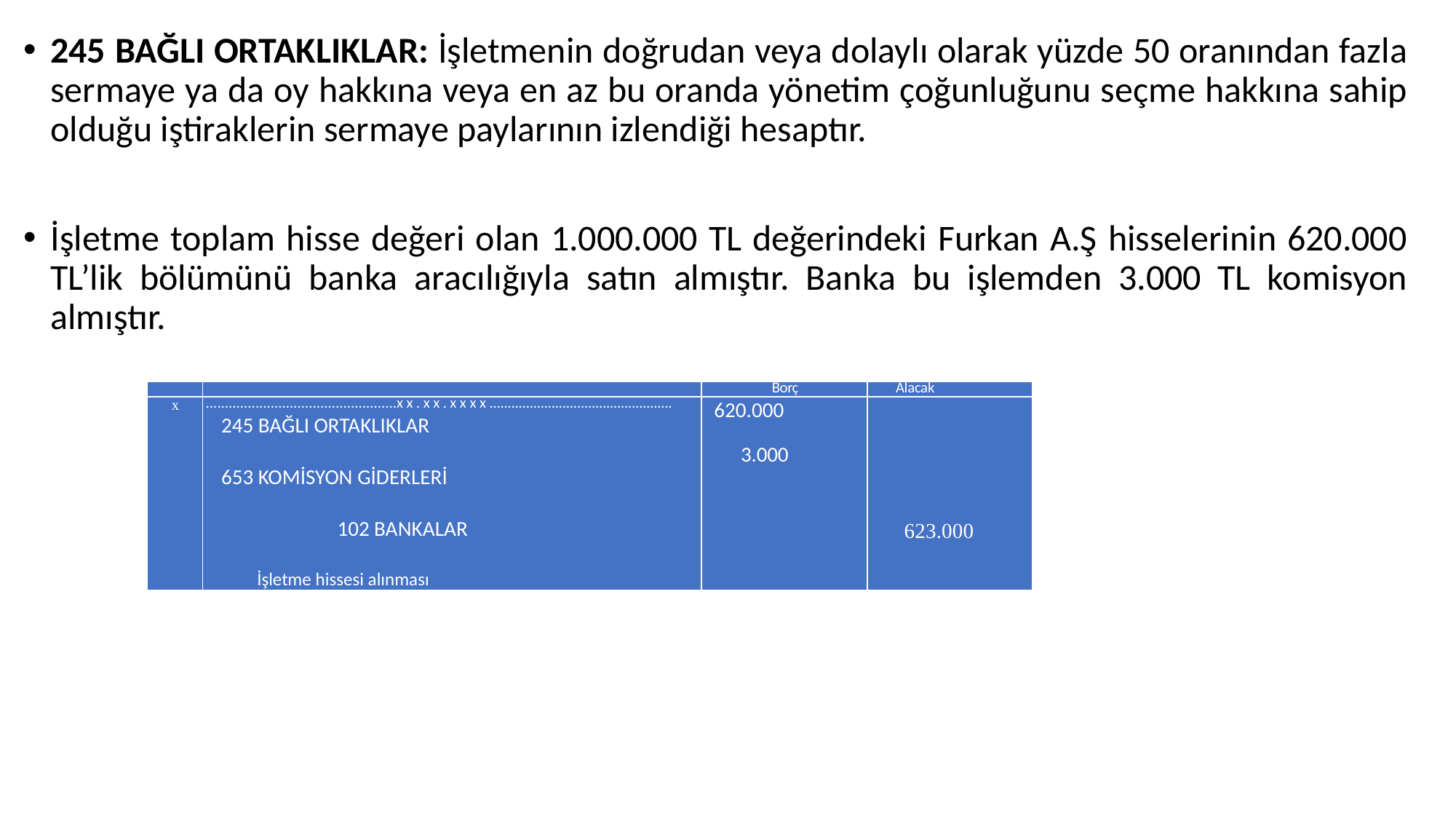

245 BAĞLI ORTAKLIKLAR: İşletmenin doğrudan veya dolaylı olarak yüzde 50 oranından fazla sermaye ya da oy hakkına veya en az bu oranda yönetim çoğunluğunu seçme hakkına sahip olduğu iştiraklerin sermaye paylarının izlendiği hesaptır.

İşletme toplam hisse değeri olan 1.000.000 TL değerindeki Furkan A.Ş hisselerinin 620.000 TL’lik bölümünü banka aracılığıyla satın almıştır. Banka bu işlemden 3.000 TL komisyon almıştır.

|  |  | Borç | Alacak |
| --- | --- | --- | --- |
| x | ..................................................xx.xx.xxxx.................................................. 245 BAĞLI ORTAKLIKLAR 653 KOMİSYON GİDERLERİ     102 BANKALAR İşletme hissesi alınması | 620.000 3.000 | 623.000 |